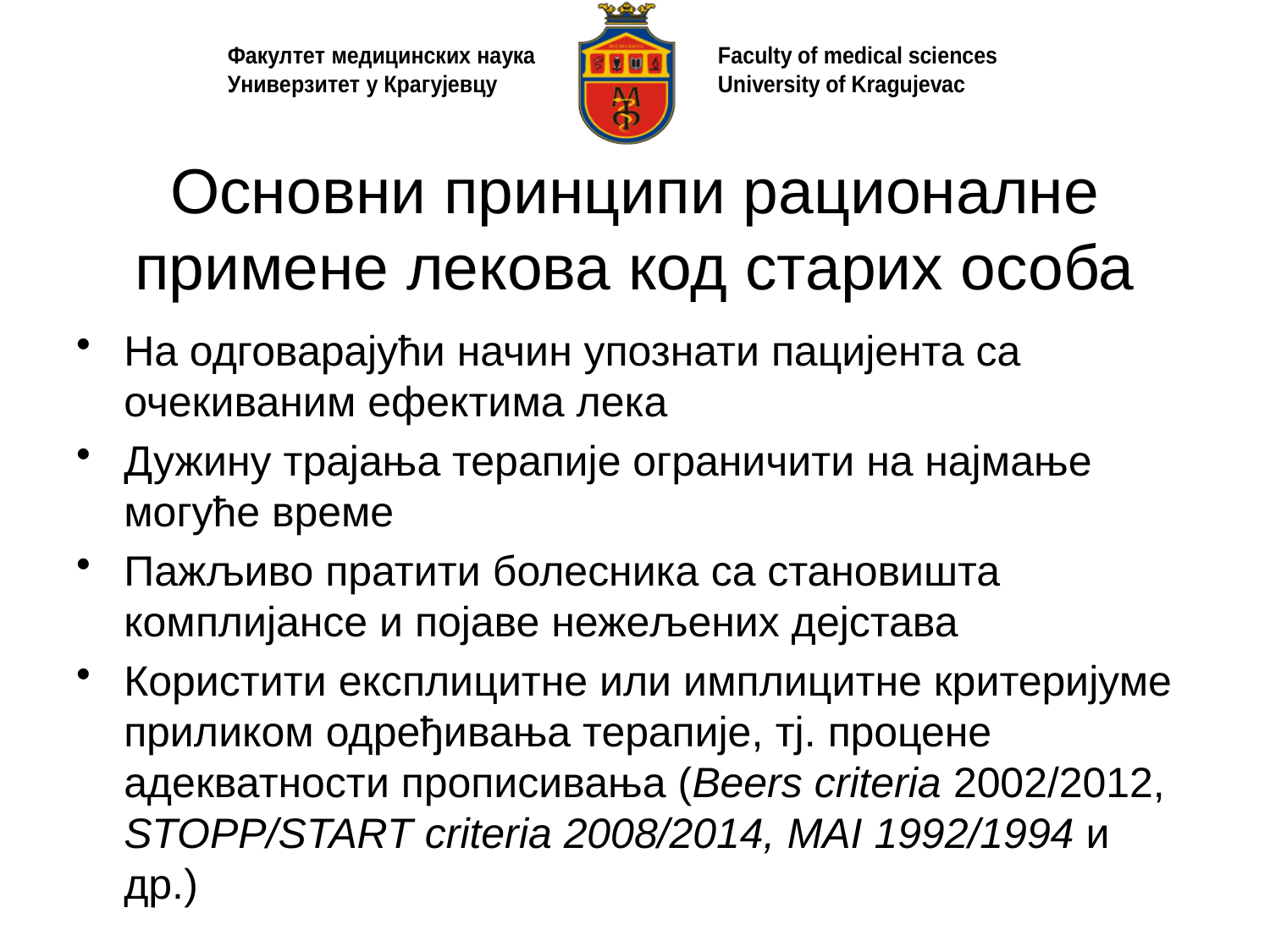

# Основни принципи рационалне примене лекова код старих особа
На одговарајући начин упознати пацијента са очекиваним ефектима лека
Дужину трајања терапије ограничити на најмање могуће време
Пажљиво пратити болесника са становишта комплијансе и појаве нежељених дејстава
Користити експлицитне или имплицитне критеријуме приликом одређивања терапије, тј. процене адекватности прописивања (Beers criteria 2002/2012, STOPP/START criteria 2008/2014, MAI 1992/1994 и др.)